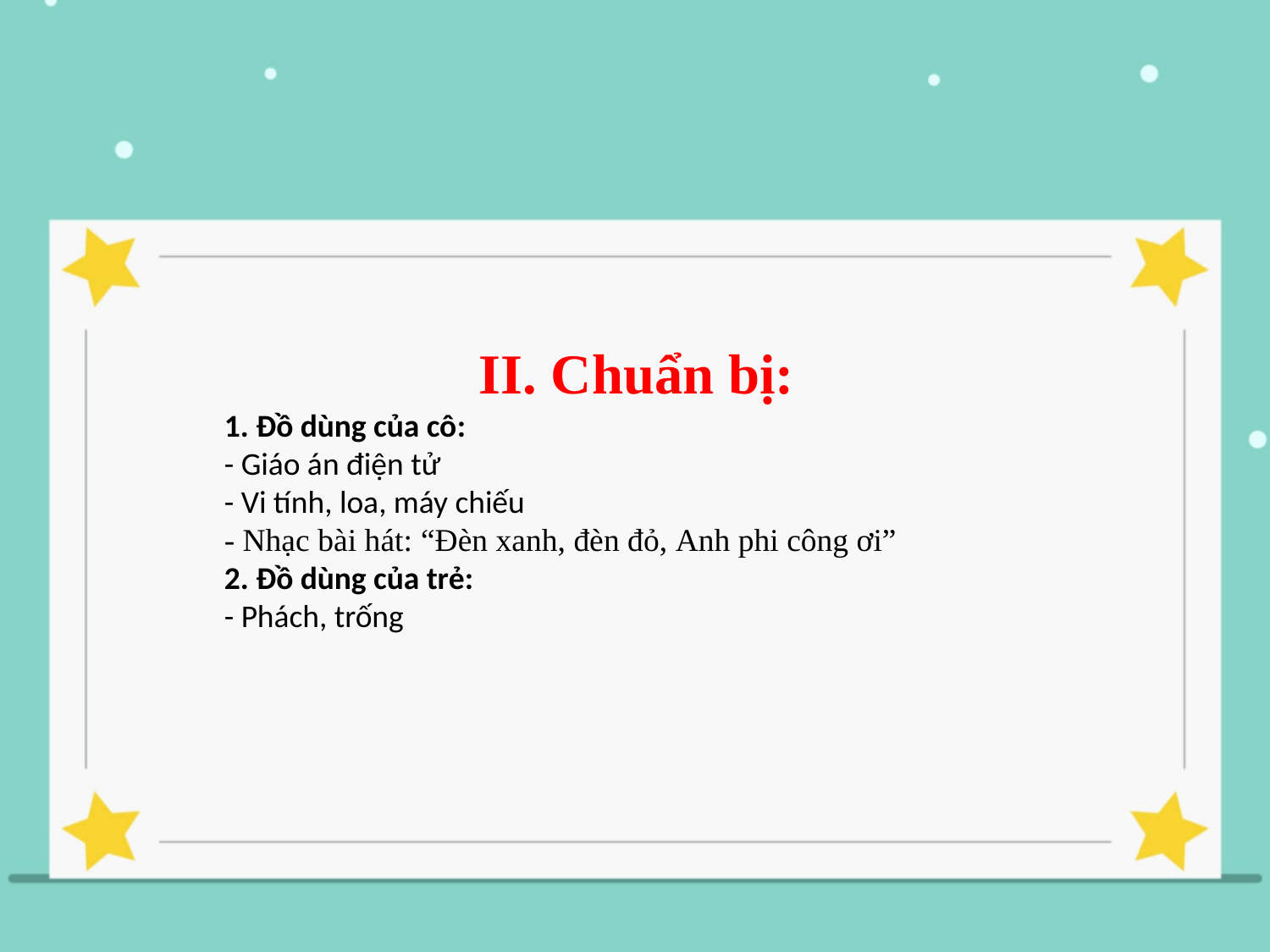

Chuẩn bị giờ học
II. Chuẩn bị:
1. Đồ dùng của cô:
- Giáo án điện tử
- Vi tính, loa, máy chiếu
- Nhạc bài hát: “Đèn xanh, đèn đỏ, Anh phi công ơi”
2. Đồ dùng của trẻ:
- Phách, trống